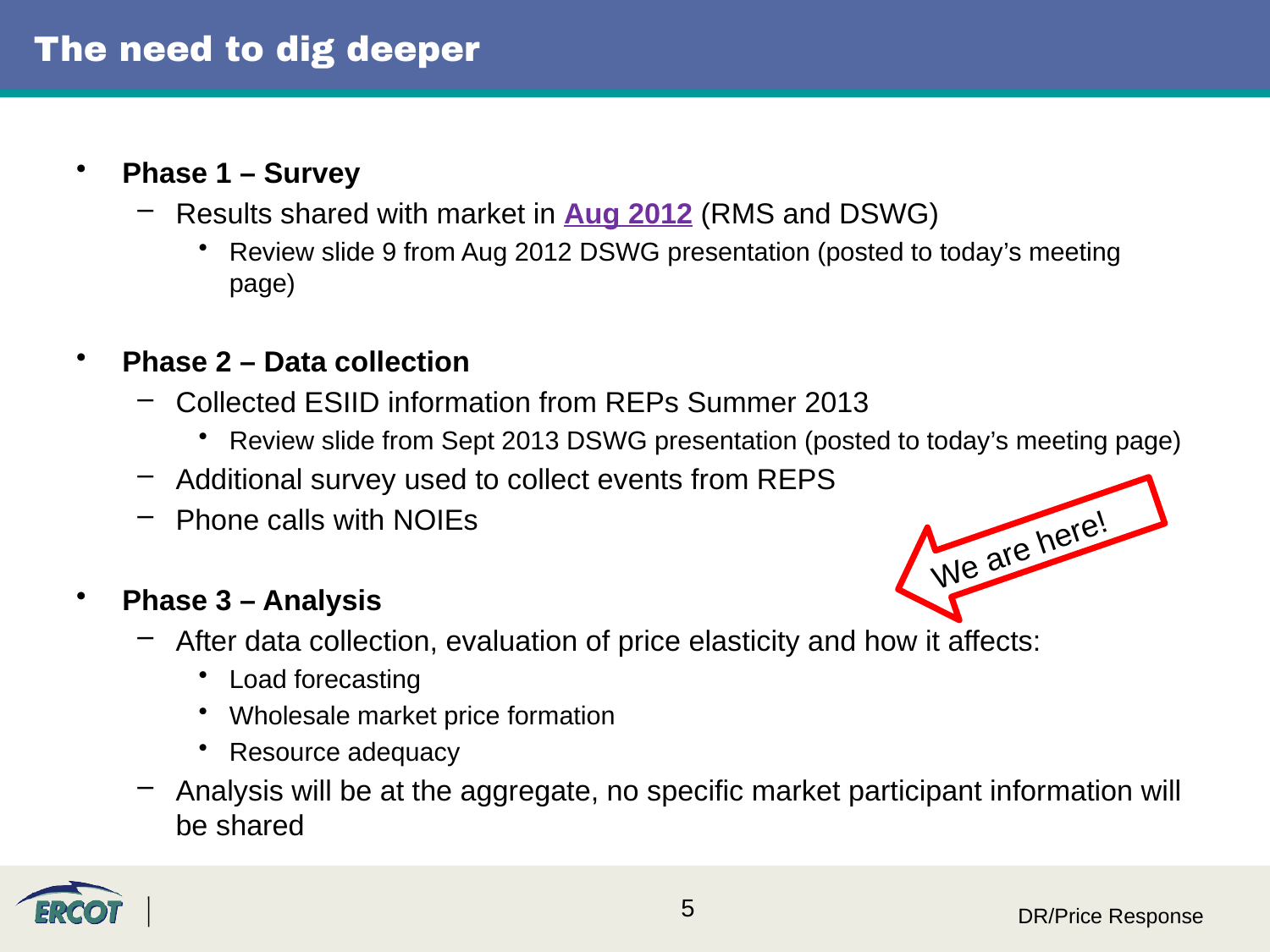

# The need to dig deeper
Phase 1 – Survey
Results shared with market in Aug 2012 (RMS and DSWG)
Review slide 9 from Aug 2012 DSWG presentation (posted to today’s meeting page)

Phase 2 – Data collection
Collected ESIID information from REPs Summer 2013
Review slide from Sept 2013 DSWG presentation (posted to today’s meeting page)
Additional survey used to collect events from REPS
Phone calls with NOIEs

Phase 3 – Analysis
After data collection, evaluation of price elasticity and how it affects:
Load forecasting
Wholesale market price formation
Resource adequacy
Analysis will be at the aggregate, no specific market participant information will be shared

We are here!
DR/Price Response